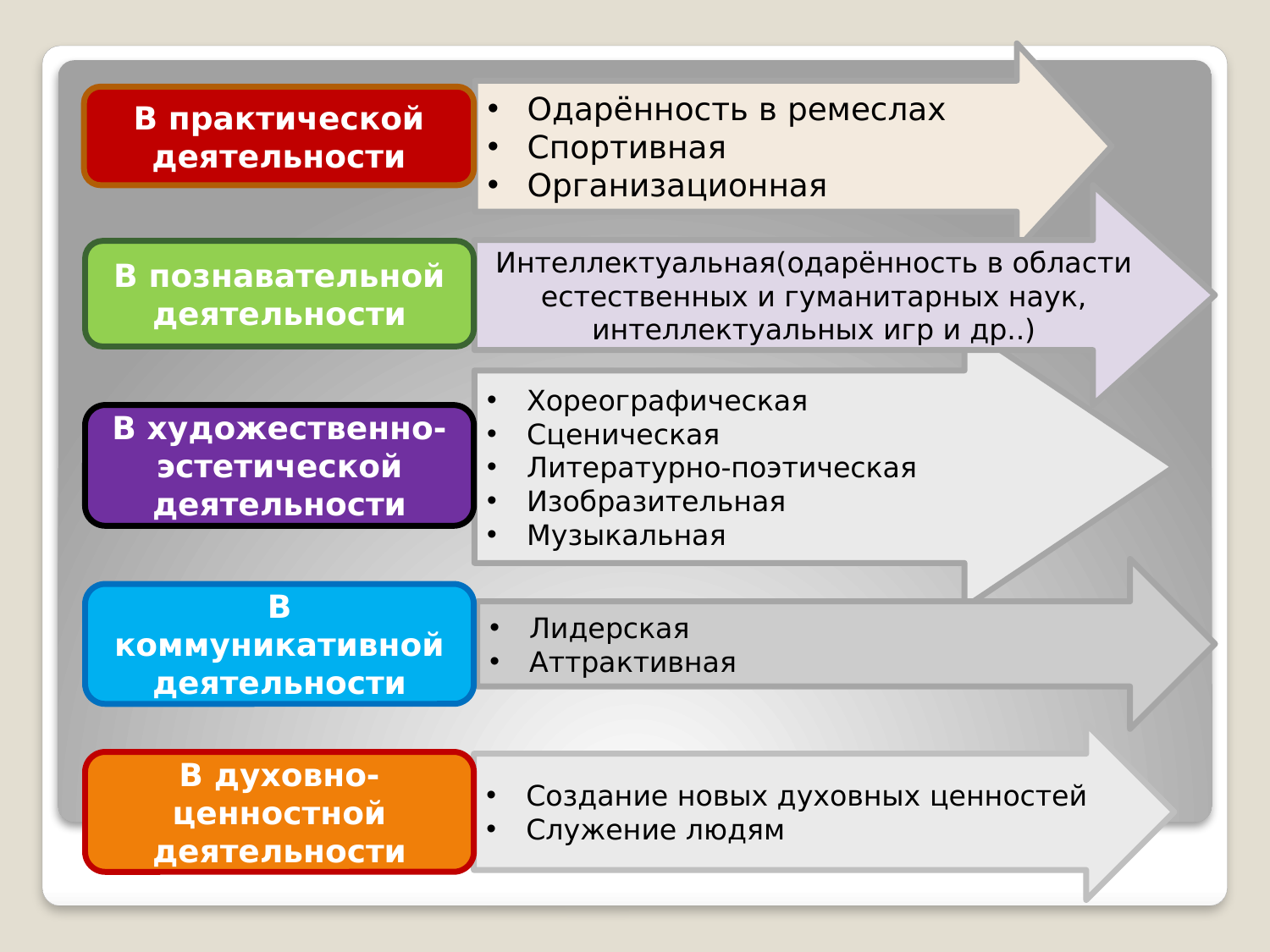

Одарённость в ремеслах
Спортивная
Организационная
В практической деятельности
Интеллектуальная(одарённость в области естественных и гуманитарных наук, интеллектуальных игр и др..)
В познавательной деятельности
Хореографическая
Сценическая
Литературно-поэтическая
Изобразительная
Музыкальная
В художественно-эстетической деятельности
Лидерская
Аттрактивная
В коммуникативной деятельности
#
Создание новых духовных ценностей
Служение людям
В духовно-ценностной деятельности